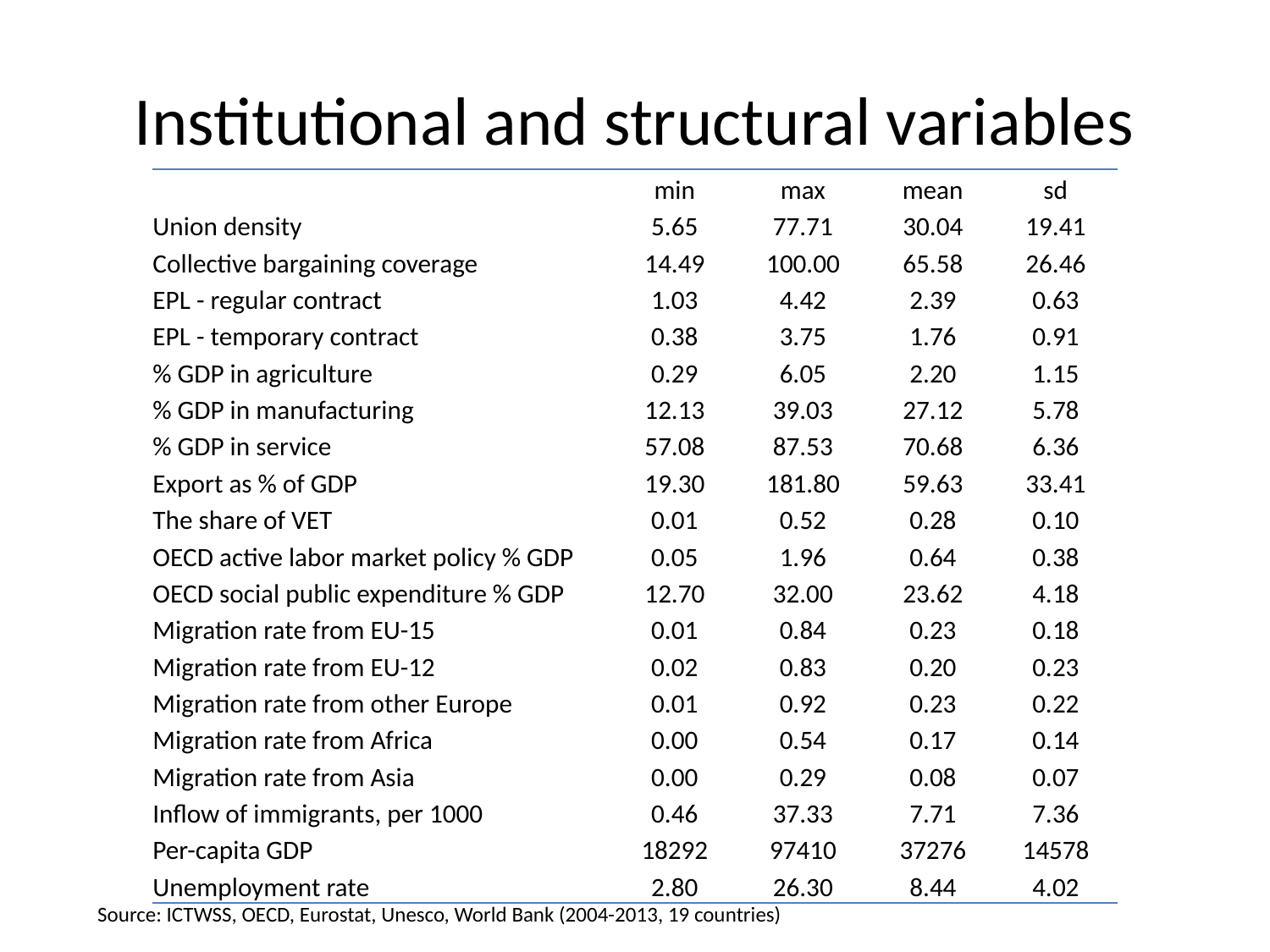

# Institutional and structural variables
|  | min | max | mean | sd |
| --- | --- | --- | --- | --- |
| Union density | 5.65 | 77.71 | 30.04 | 19.41 |
| Collective bargaining coverage | 14.49 | 100.00 | 65.58 | 26.46 |
| EPL - regular contract | 1.03 | 4.42 | 2.39 | 0.63 |
| EPL - temporary contract | 0.38 | 3.75 | 1.76 | 0.91 |
| % GDP in agriculture | 0.29 | 6.05 | 2.20 | 1.15 |
| % GDP in manufacturing | 12.13 | 39.03 | 27.12 | 5.78 |
| % GDP in service | 57.08 | 87.53 | 70.68 | 6.36 |
| Export as % of GDP | 19.30 | 181.80 | 59.63 | 33.41 |
| The share of VET | 0.01 | 0.52 | 0.28 | 0.10 |
| OECD active labor market policy % GDP | 0.05 | 1.96 | 0.64 | 0.38 |
| OECD social public expenditure % GDP | 12.70 | 32.00 | 23.62 | 4.18 |
| Migration rate from EU-15 | 0.01 | 0.84 | 0.23 | 0.18 |
| Migration rate from EU-12 | 0.02 | 0.83 | 0.20 | 0.23 |
| Migration rate from other Europe | 0.01 | 0.92 | 0.23 | 0.22 |
| Migration rate from Africa | 0.00 | 0.54 | 0.17 | 0.14 |
| Migration rate from Asia | 0.00 | 0.29 | 0.08 | 0.07 |
| Inflow of immigrants, per 1000 | 0.46 | 37.33 | 7.71 | 7.36 |
| Per-capita GDP | 18292 | 97410 | 37276 | 14578 |
| Unemployment rate | 2.80 | 26.30 | 8.44 | 4.02 |
Source: ICTWSS, OECD, Eurostat, Unesco, World Bank (2004-2013, 19 countries)